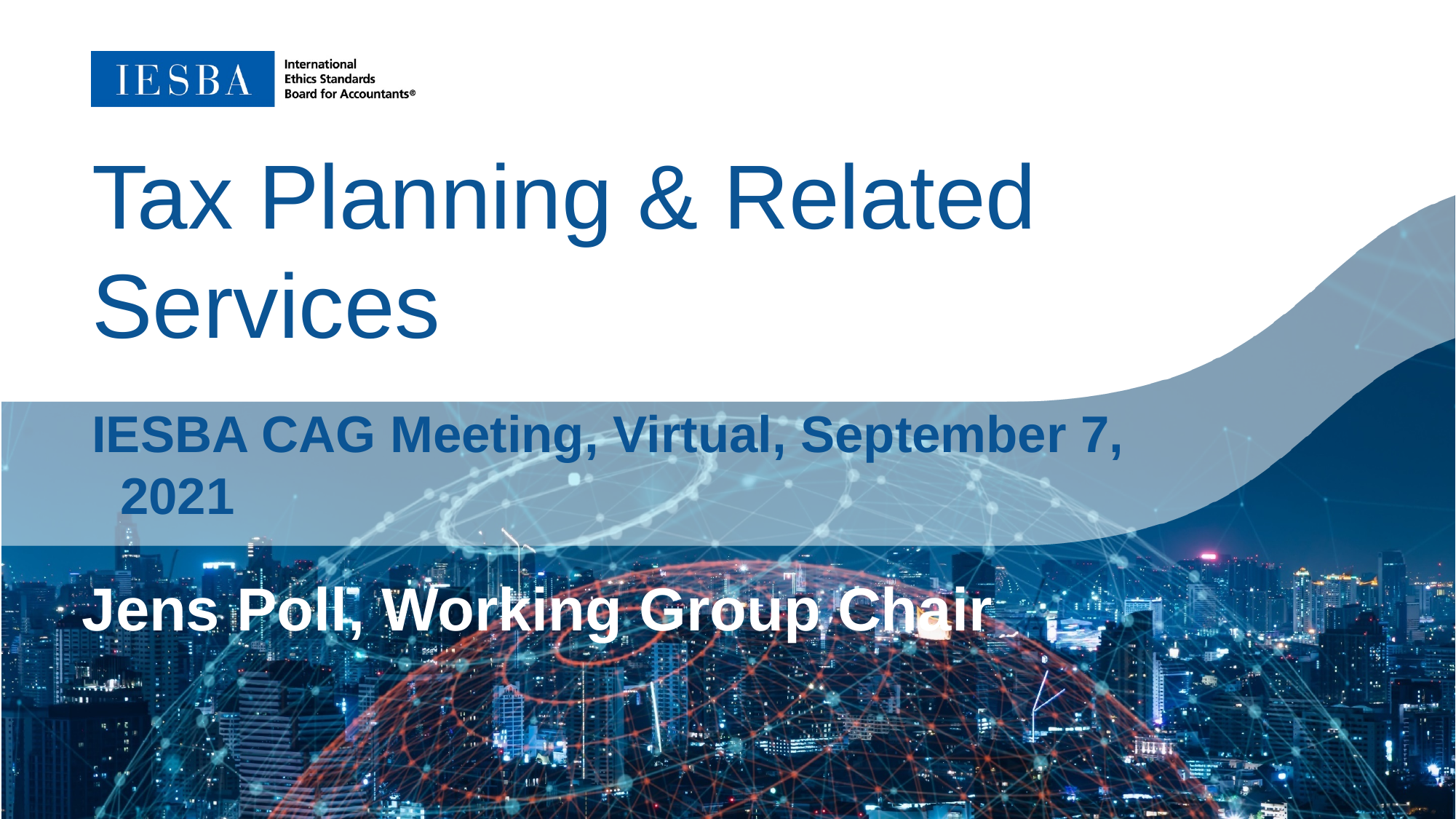

Tax Planning & Related Services
IESBA CAG Meeting, Virtual, September 7, 2021
Jens Poll, Working Group Chair